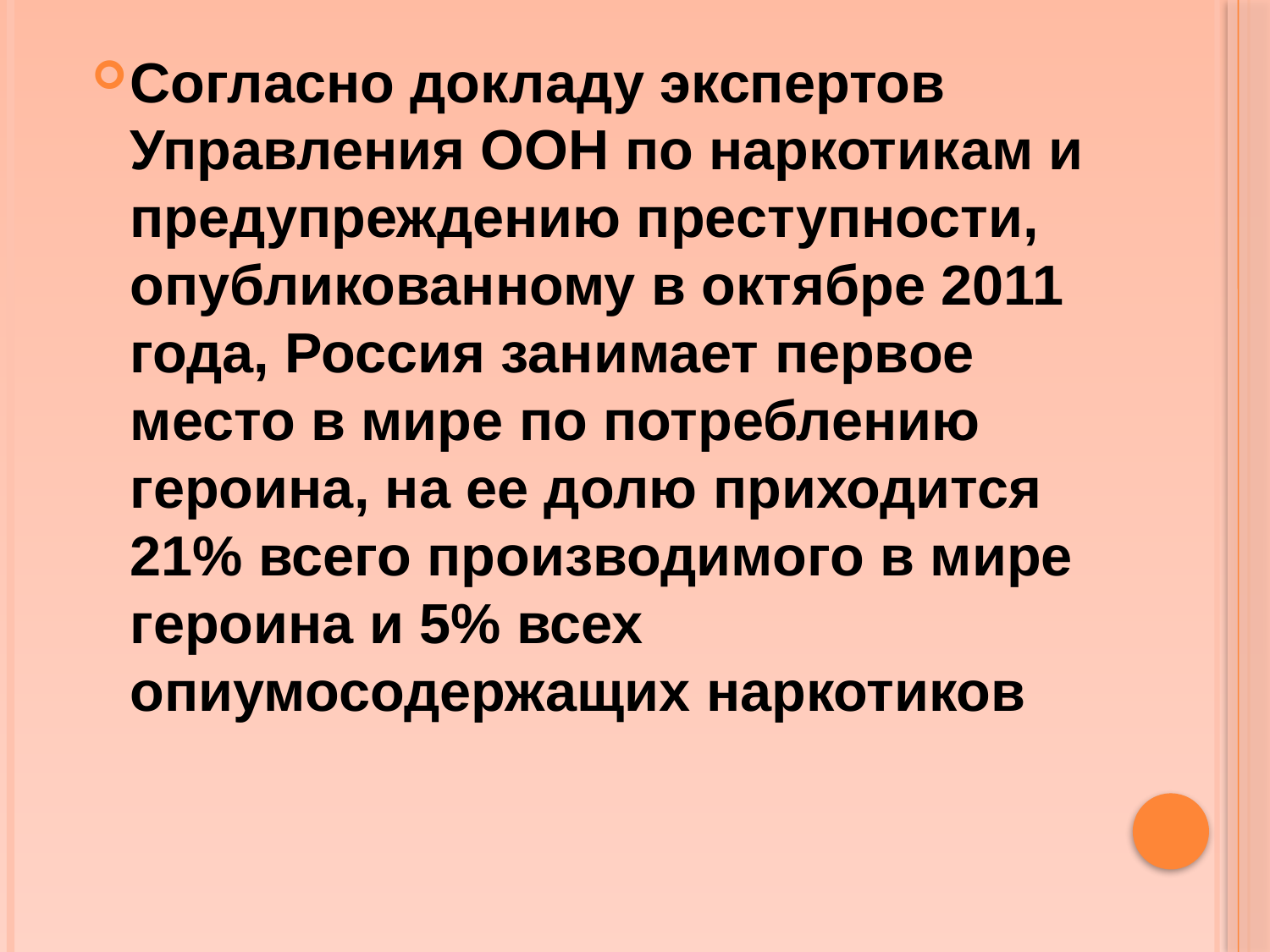

Согласно докладу экспертов Управления ООН по наркотикам и предупреждению преступности, опубликованному в октябре 2011 года, Россия занимает первое место в мире по потреблению героина, на ее долю приходится 21% всего производимого в мире героина и 5% всех опиумосодержащих наркотиков